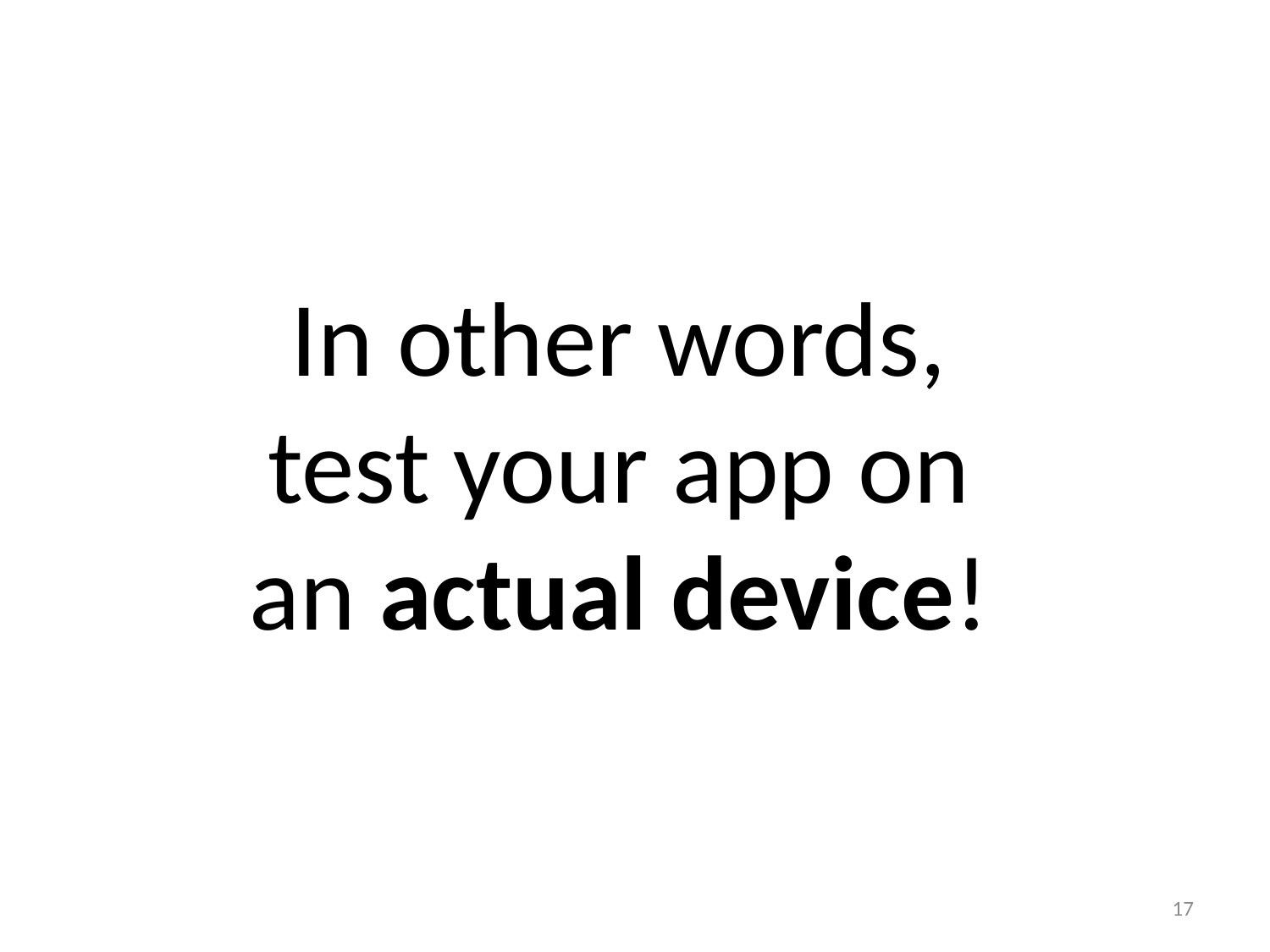

In other words, test your app on an actual device!
17